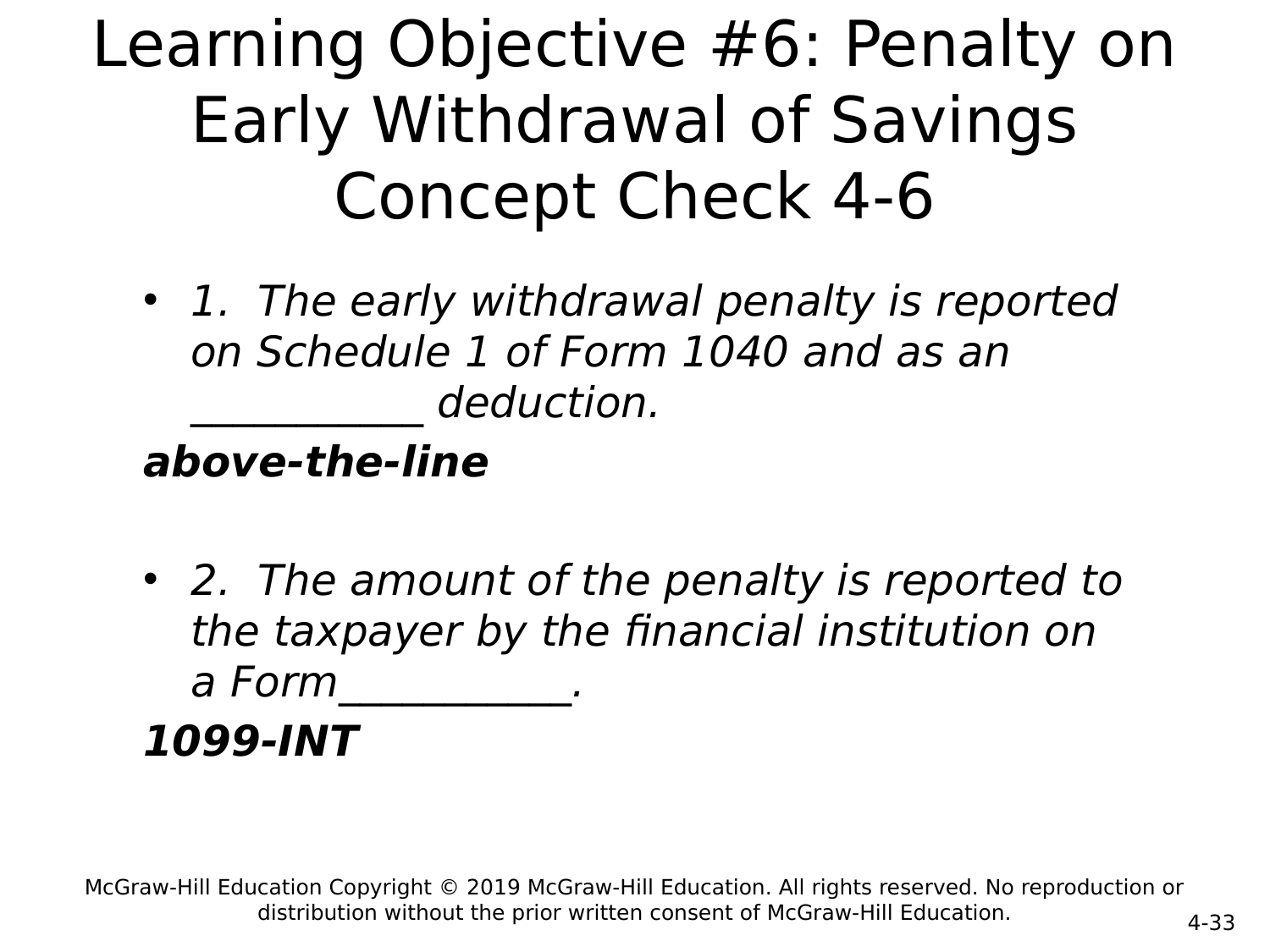

# Learning Objective #6: Penalty on Early Withdrawal of Savings Concept Check 4-6
1.  The early withdrawal penalty is reported on Schedule 1 of Form 1040 and as an ___________ deduction.
above-the-line

2.  The amount of the penalty is reported to the taxpayer by the financial institution on a Form___________.
1099-INT
McGraw-Hill Education Copyright © 2019 McGraw-Hill Education. All rights reserved. No reproduction or distribution without the prior written consent of McGraw-Hill Education.
4-33